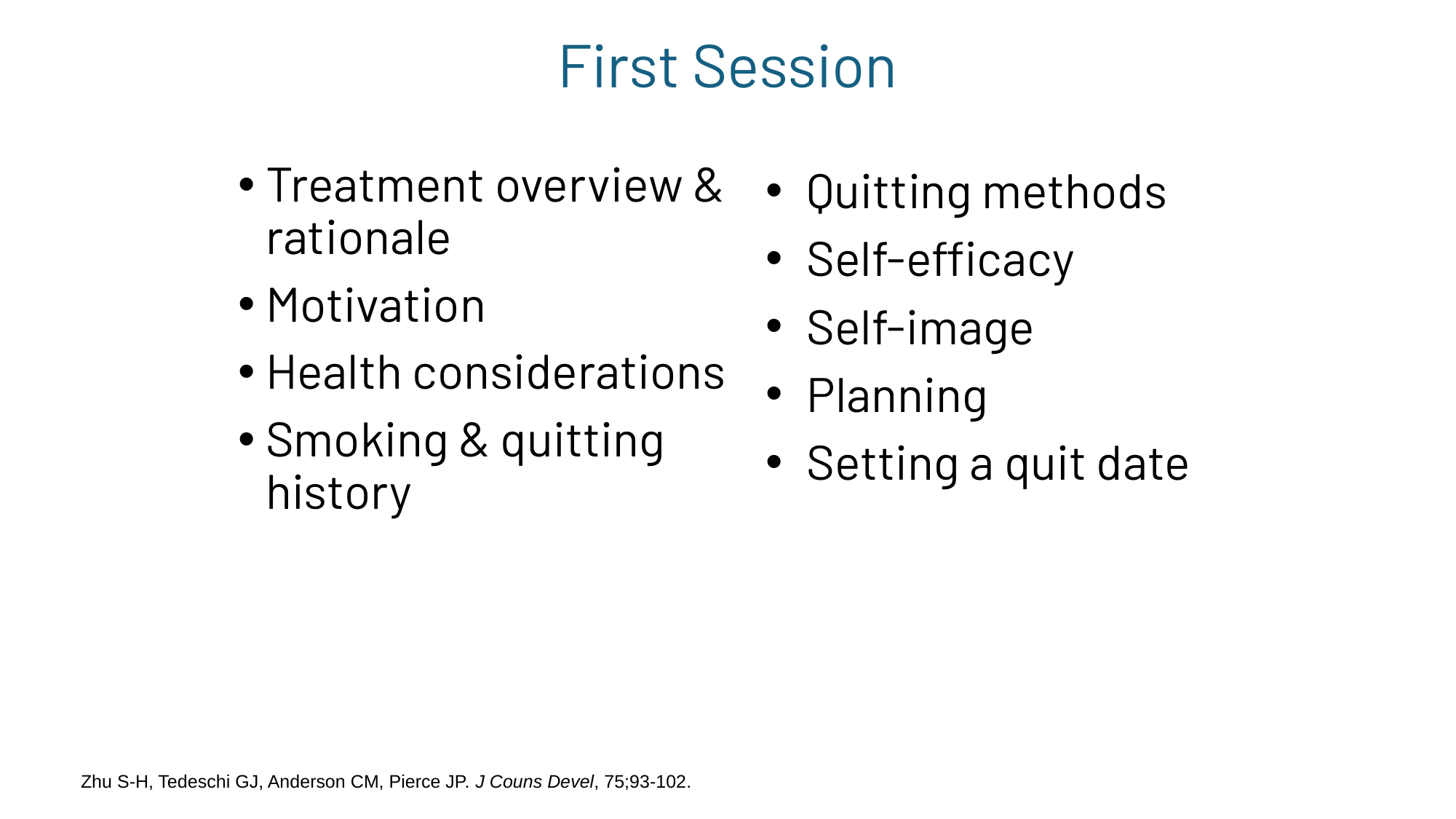

# First Session
Treatment overview & rationale
Motivation
Health considerations
Smoking & quitting history

Quitting methods
Self-efficacy
Self-image
Planning
Setting a quit date

Zhu S-H, Tedeschi GJ, Anderson CM, Pierce JP. J Couns Devel, 75;93-102.